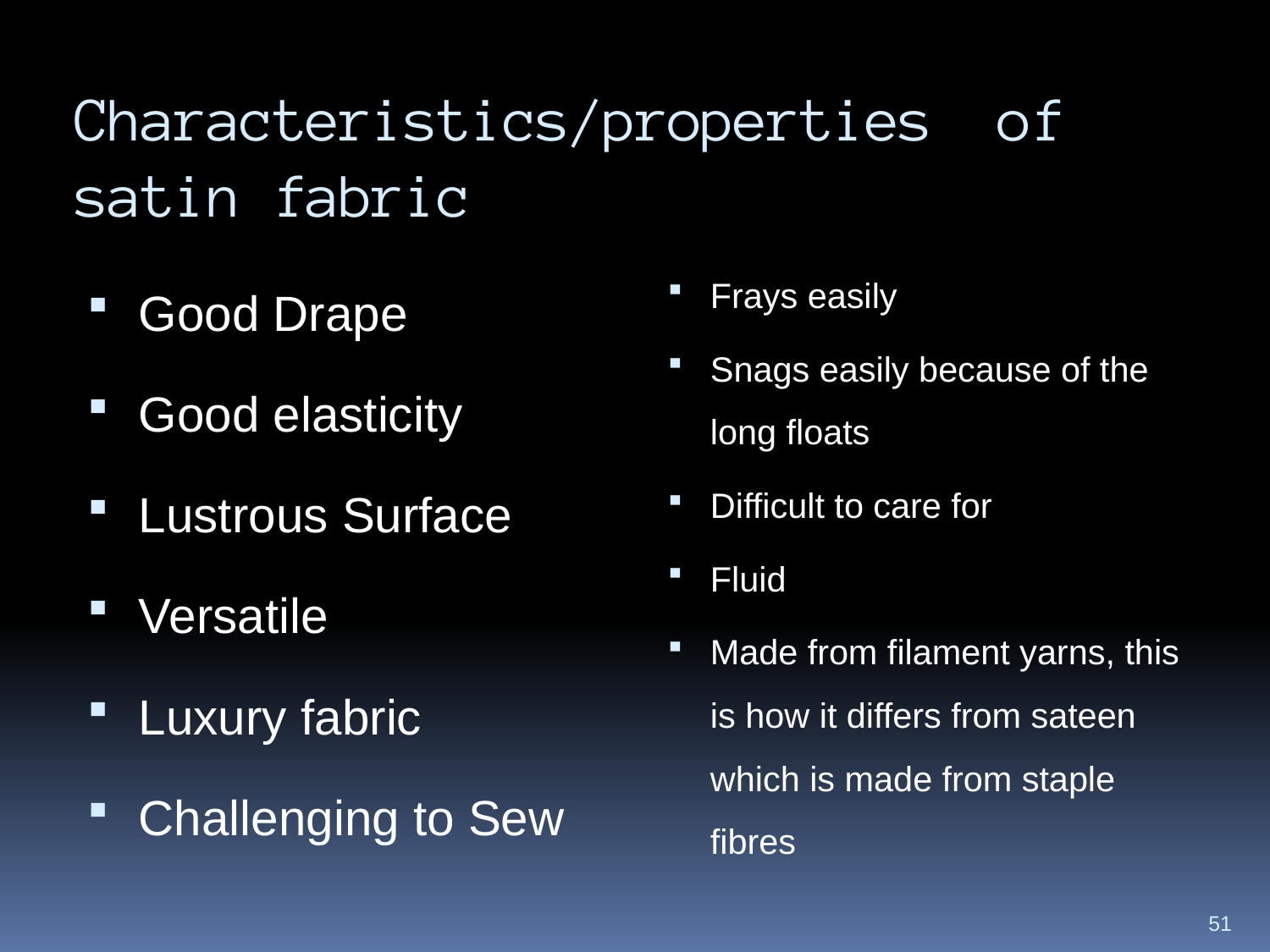

# Characteristics/properties  of satin fabric
Good Drape
Good elasticity
Lustrous Surface
Versatile
Luxury fabric
Challenging to Sew

Frays easily
Snags easily because of the long floats
Difficult to care for
Fluid
Made from filament yarns, this is how it differs from sateen which is made from staple fibres

51